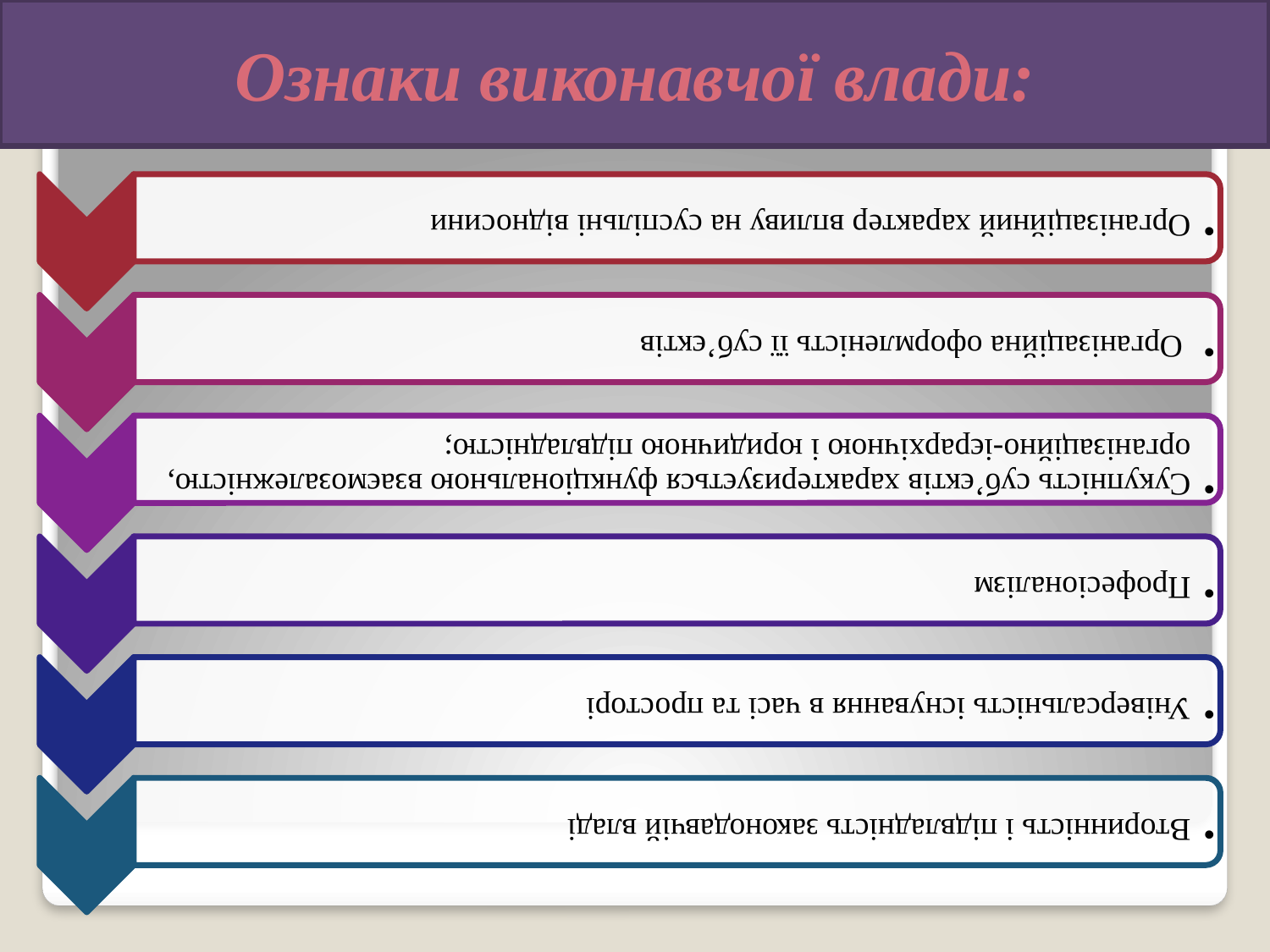

# Ознаки виконавчої влади:

Організаційний характер впливу на суспільні відносини

 Організаційна оформленість її суб’єктів

Сукупність суб’єктів характеризується функціональною взаємозалежністю, організаційно-ієрархічною і юридичною підвладністю;

Професіоналізм

Універсальність існування в часі та просторі

Вторинність і підвладність законодавчій владі